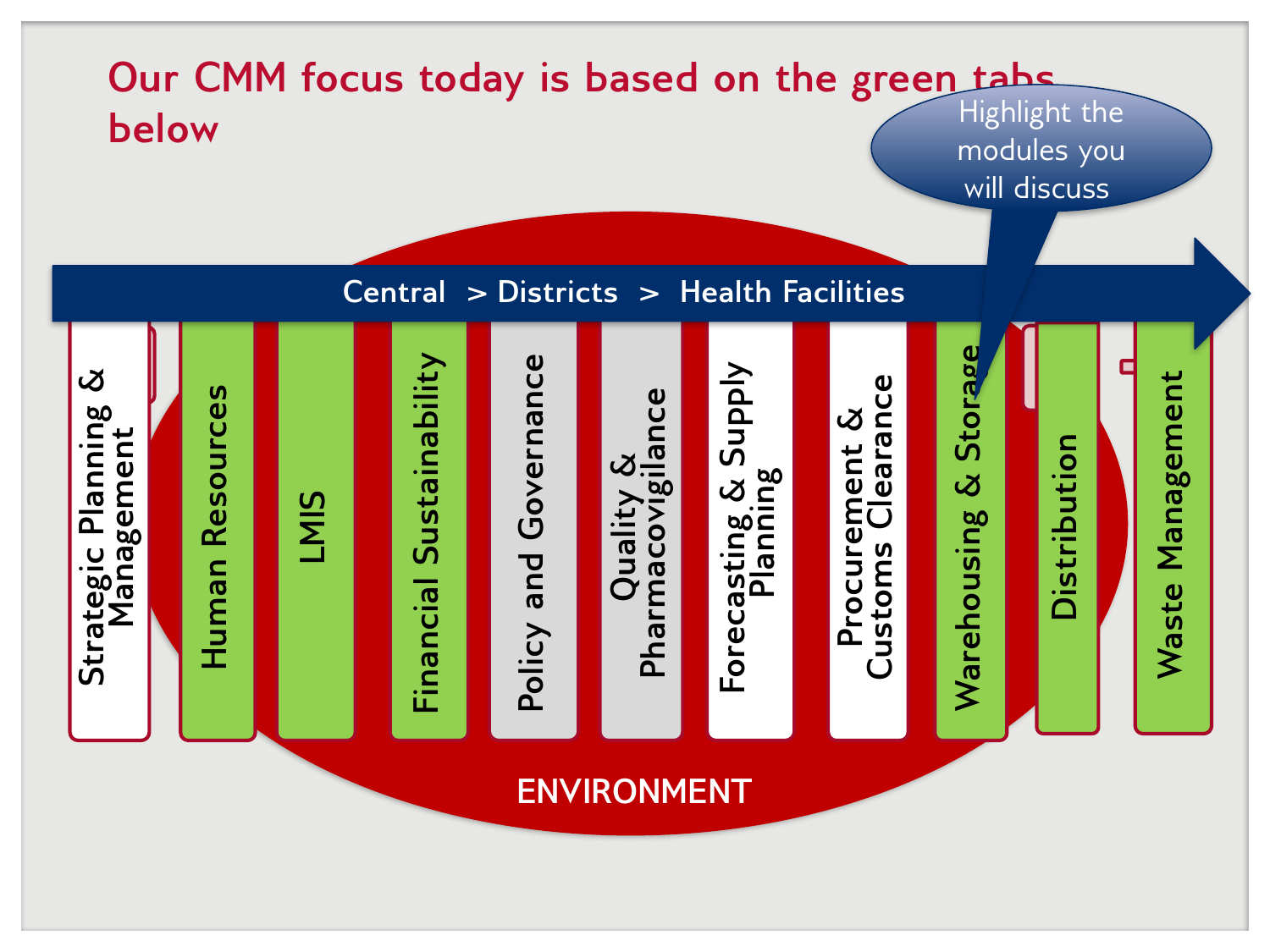

Our CMM focus today is based on the green tabs below
Highlight the modules you will discuss

Central  > Districts  >  Health Facilities
LMIS
Strategic Planning & Management
Human Resources
Financial Sustainability
Policy and Governance
Quality & Pharmacovigilance
Forecasting & Supply Planning
Procurement & Customs Clearance
Warehousing & Storage
Waste Management
Distribution

ENVIRONMENT